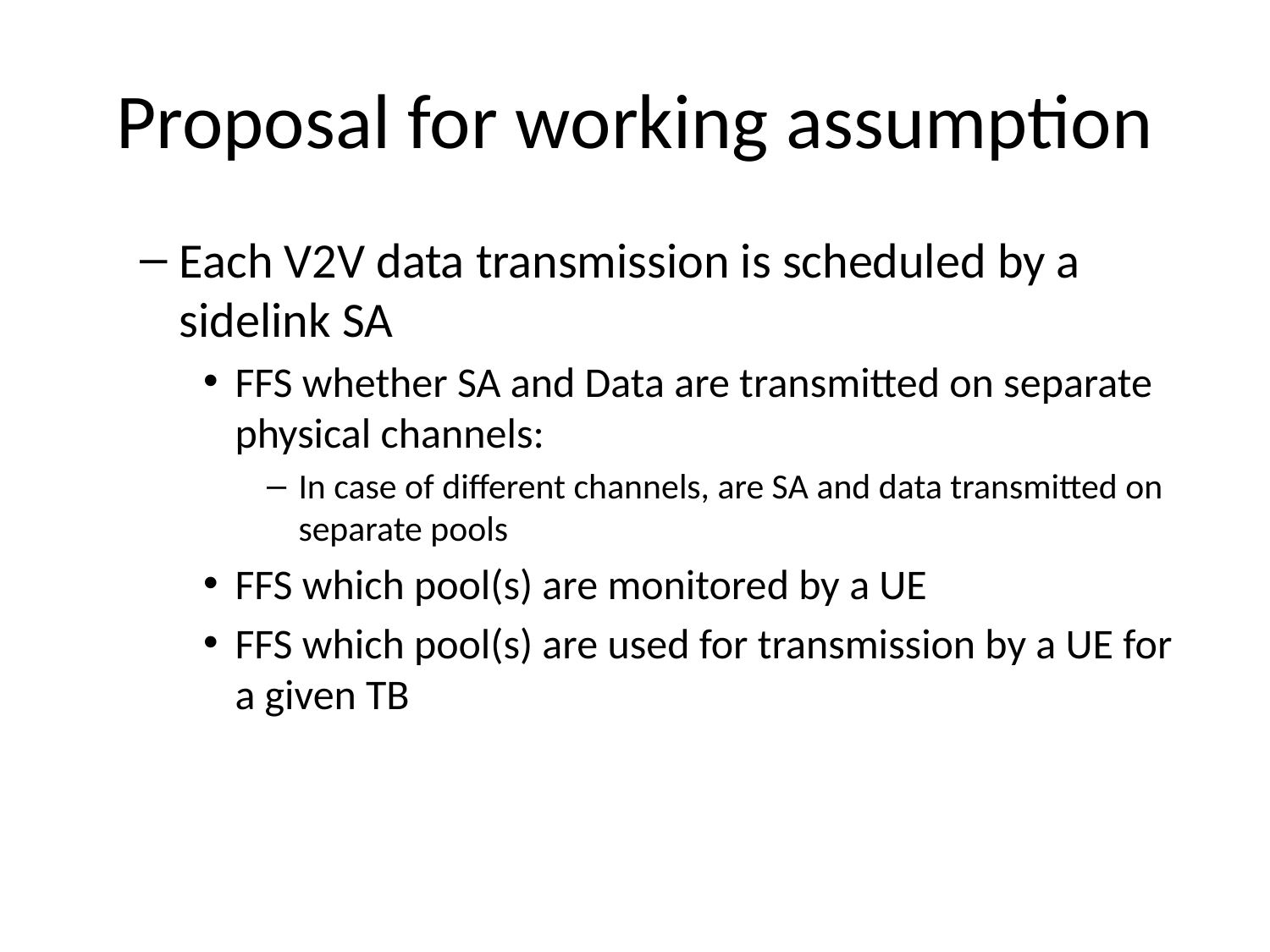

# Proposal for working assumption
Each V2V data transmission is scheduled by a sidelink SA
FFS whether SA and Data are transmitted on separate physical channels:
In case of different channels, are SA and data transmitted on separate pools
FFS which pool(s) are monitored by a UE
FFS which pool(s) are used for transmission by a UE for a given TB